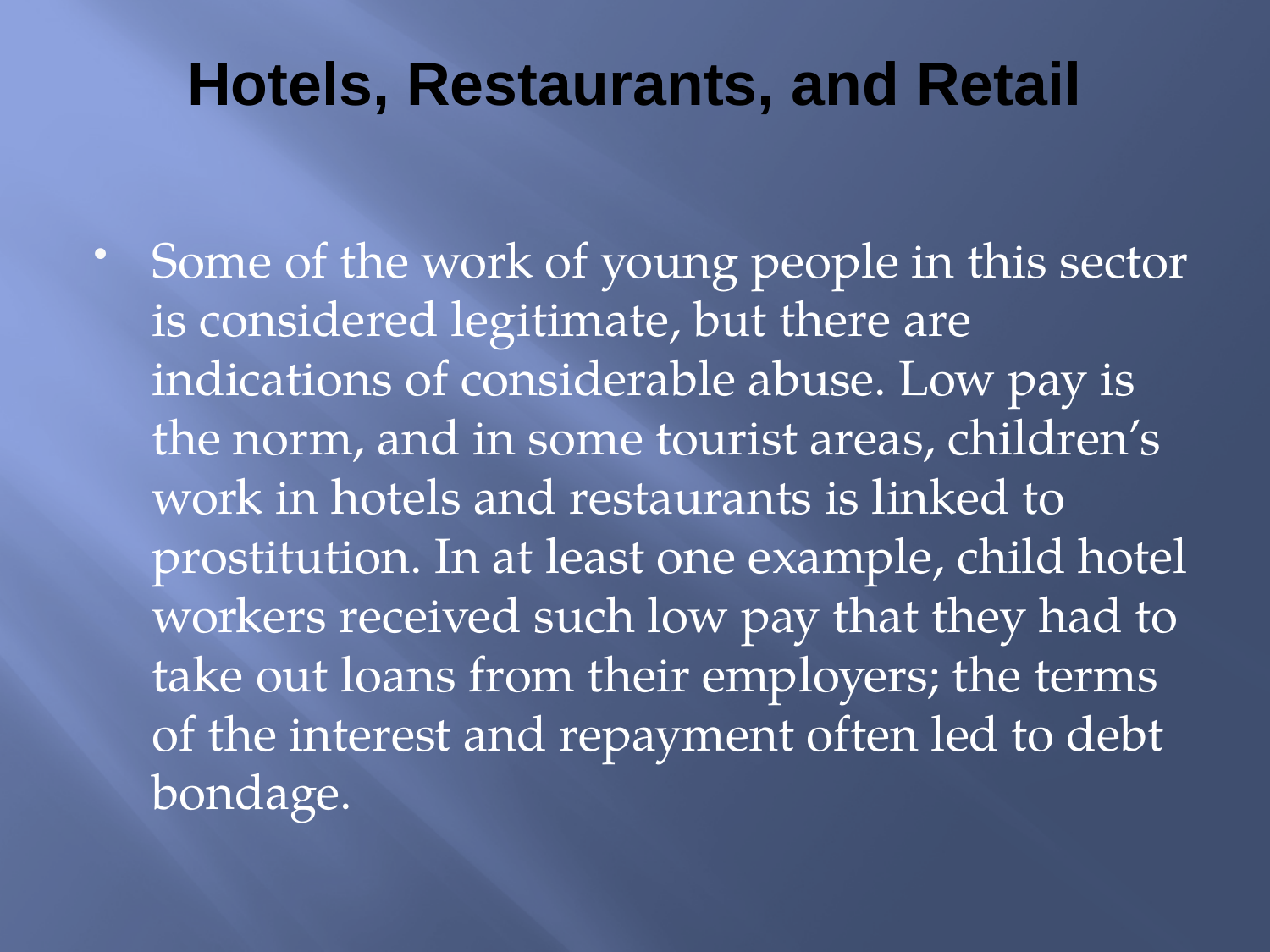

# Hotels, Restaurants, and Retail
Some of the work of young people in this sector is considered legitimate, but there are indications of considerable abuse. Low pay is the norm, and in some tourist areas, children’s work in hotels and restaurants is linked to prostitution. In at least one example, child hotel workers received such low pay that they had to take out loans from their employers; the terms of the interest and repayment often led to debt bondage.